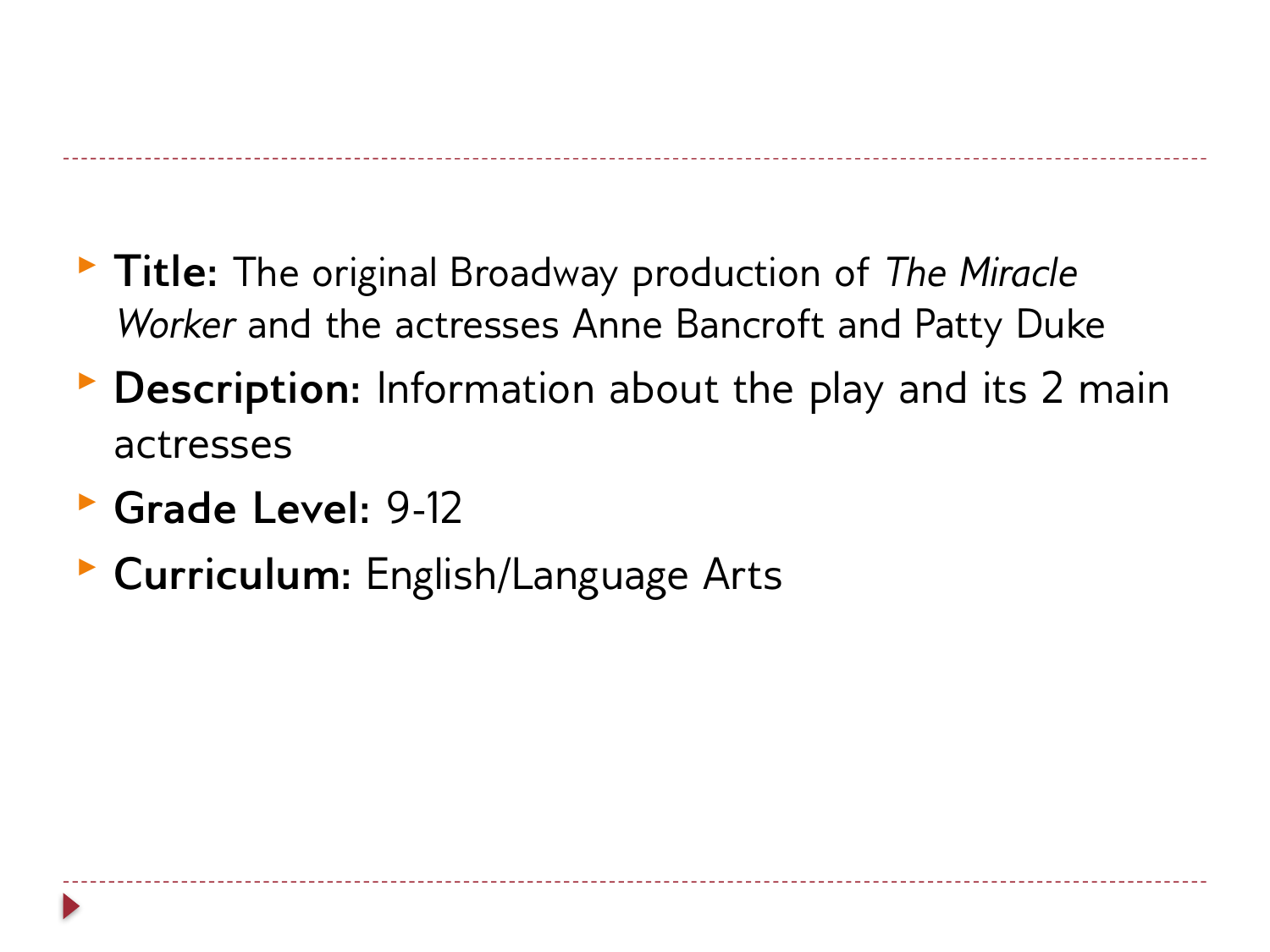

#

Title: The original Broadway production of The Miracle Worker and the actresses Anne Bancroft and Patty Duke
Description: Information about the play and its 2 main actresses
Grade Level: 9-12
Curriculum: English/Language Arts